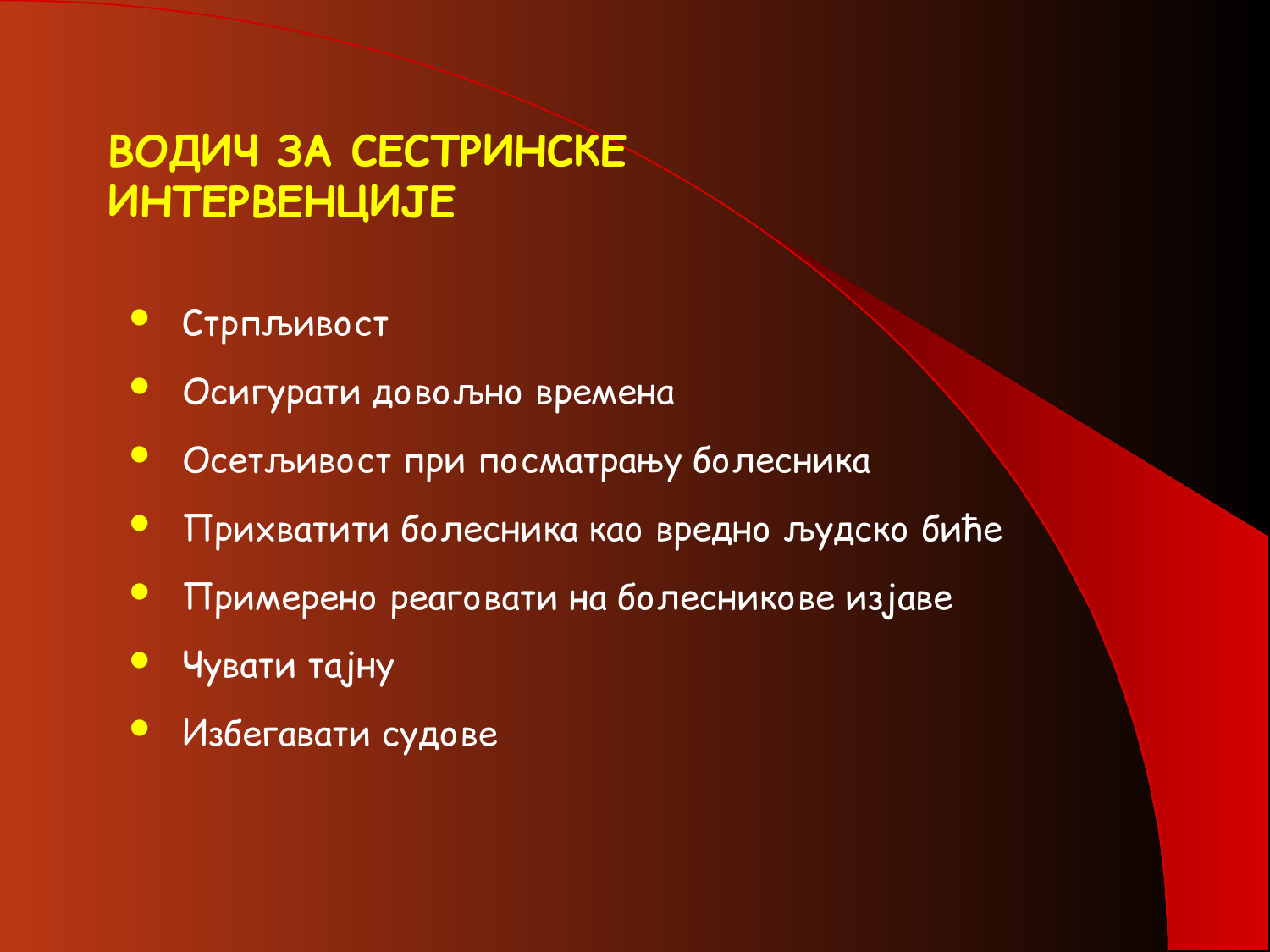

# ВОДИЧ ЗА СЕСТРИНСКЕ ИНТЕРВЕНЦИЈЕ
Стрпљивост
Осигурати довољно времена
Осетљивост при посматрању болесника
Прихватити болесника као вредно људско биће
Примерено реаговати на болесникове изјаве
Чувати тајну
Избегавати судове